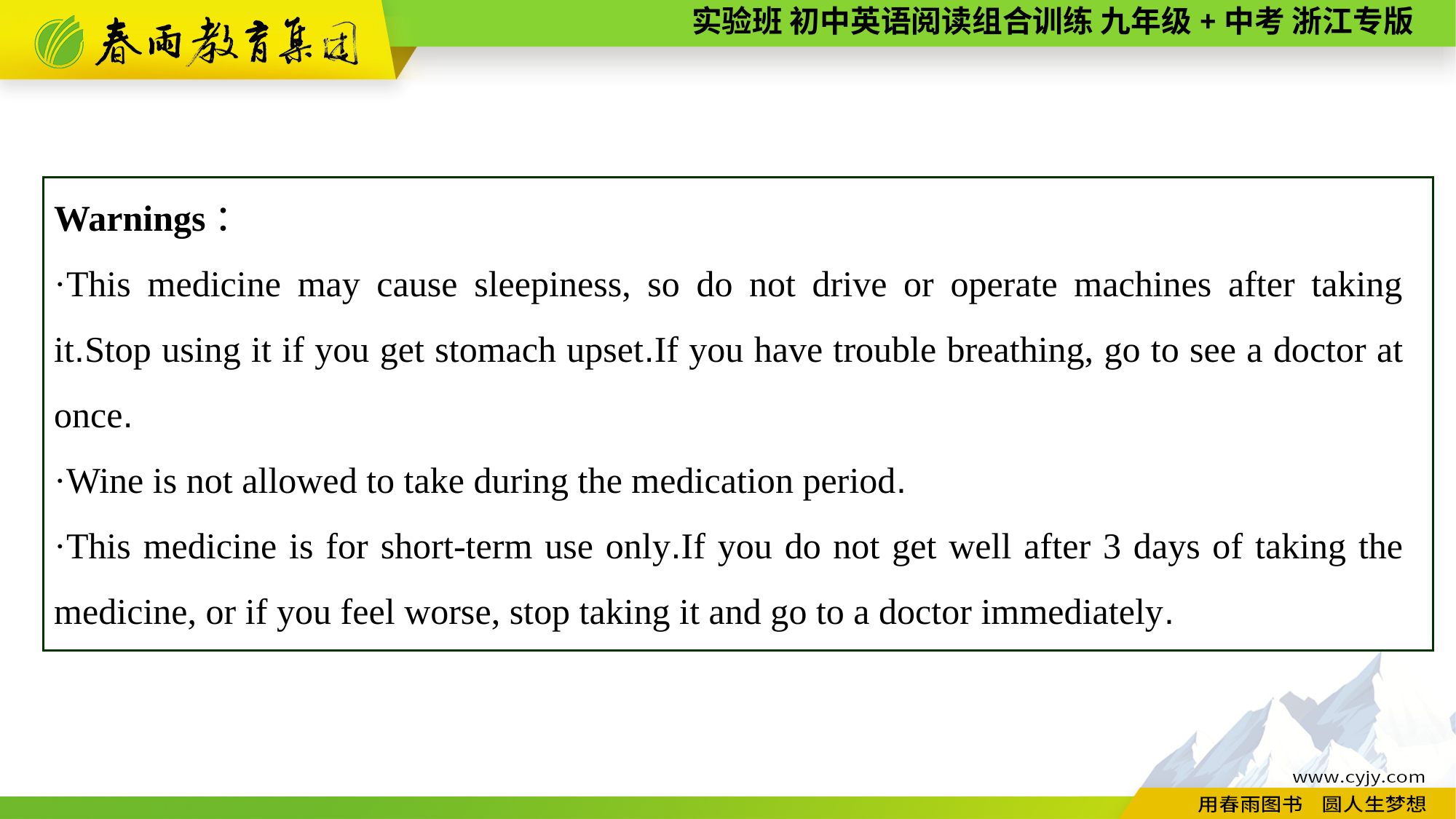

Warnings：
·This medicine may cause sleepiness, so do not drive or operate machines after taking it.Stop using it if you get stomach upset.If you have trouble breathing, go to see a doctor at once.
·Wine is not allowed to take during the medication period.
·This medicine is for short-term use only.If you do not get well after 3 days of taking the medicine, or if you feel worse, stop taking it and go to a doctor immediately.